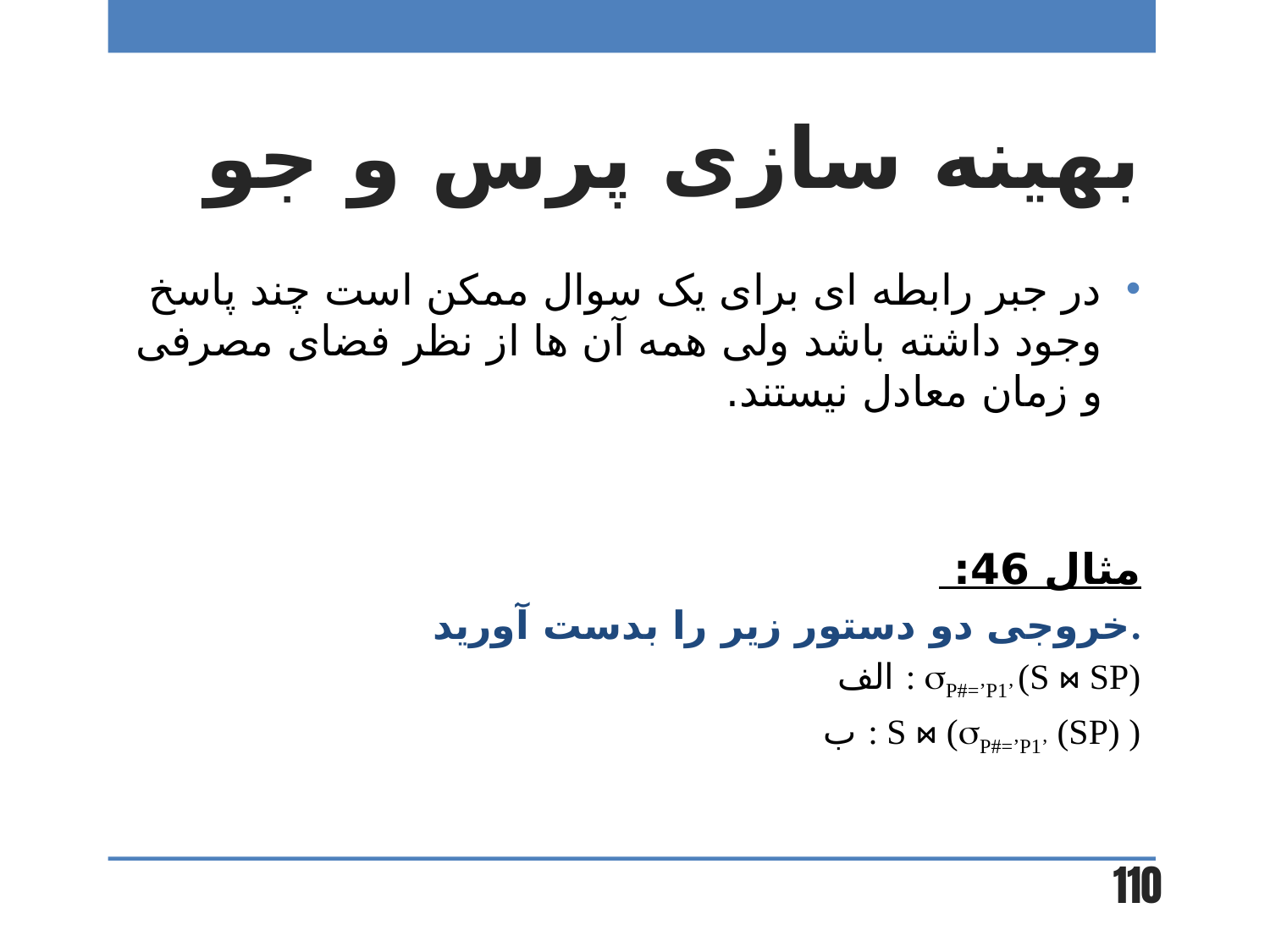

# بهینه سازی پرس و جو
در جبر رابطه ای برای یک سوال ممکن است چند پاسخ وجود داشته باشد ولی همه آن ها از نظر فضای مصرفی و زمان معادل نیستند.

مثال 46:
خروجی دو دستور زیر را بدست آورید.
الف : σP#=’P1’ (S ⋈ SP)
ب : S ⋈ (σP#=’P1’  (SP) )

110